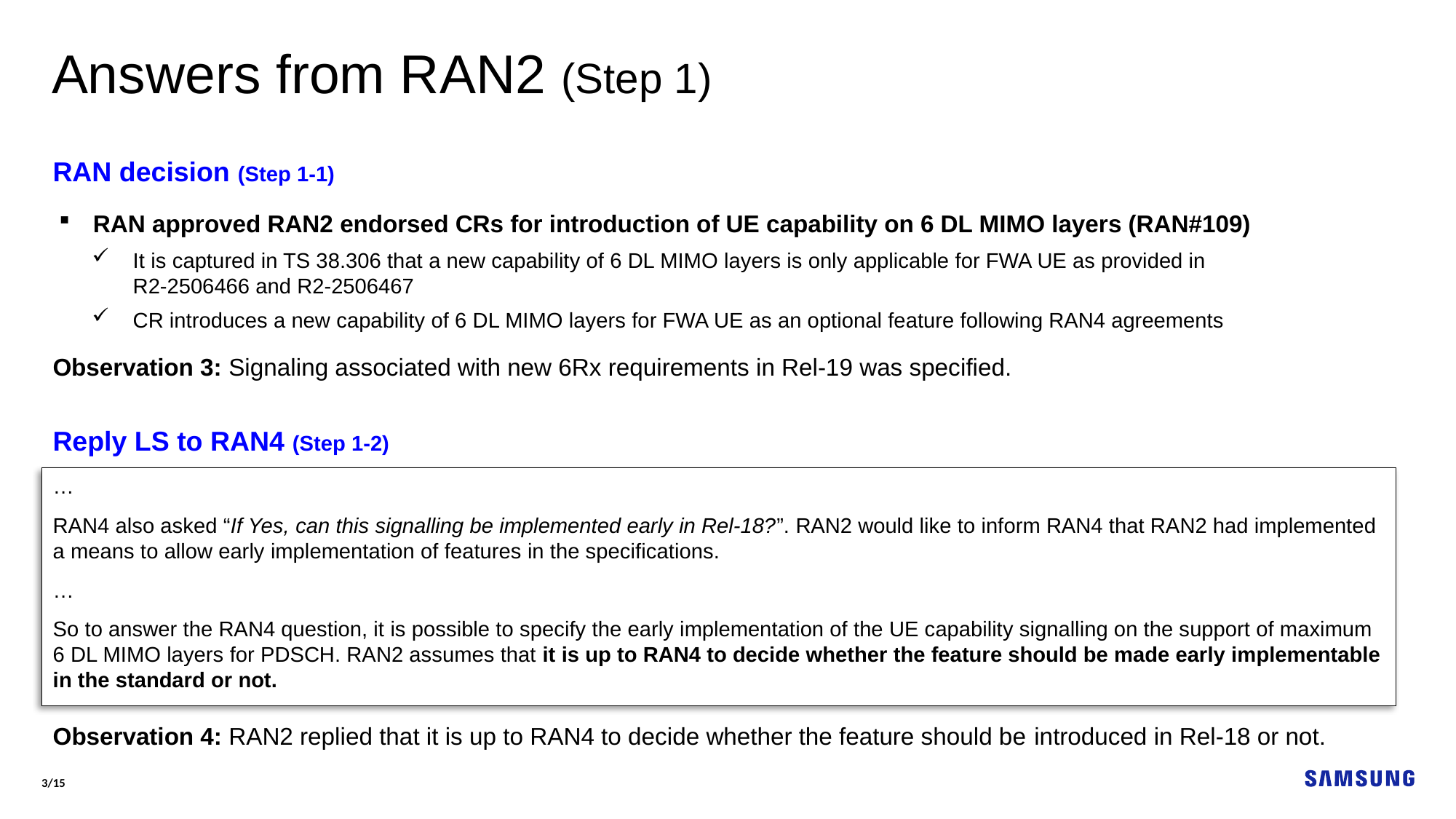

Answers from RAN2 (Step 1)
RAN decision (Step 1-1)
RAN approved RAN2 endorsed CRs for introduction of UE capability on 6 DL MIMO layers (RAN#109)
It is captured in TS 38.306 that a new capability of 6 DL MIMO layers is only applicable for FWA UE as provided in
R2-2506466 and R2-2506467
CR introduces a new capability of 6 DL MIMO layers for FWA UE as an optional feature following RAN4 agreements
Observation 3: Signaling associated with new 6Rx requirements in Rel-19 was specified.
Reply LS to RAN4 (Step 1-2)
…
RAN4 also asked “If Yes, can this signalling be implemented early in Rel-18?”. RAN2 would like to inform RAN4 that RAN2 had implemented a means to allow early implementation of features in the specifications.
…
So to answer the RAN4 question, it is possible to specify the early implementation of the UE capability signalling on the support of maximum 6 DL MIMO layers for PDSCH. RAN2 assumes that it is up to RAN4 to decide whether the feature should be made early implementable in the standard or not.
Observation 4: RAN2 replied that it is up to RAN4 to decide whether the feature should be introduced in Rel-18 or not.